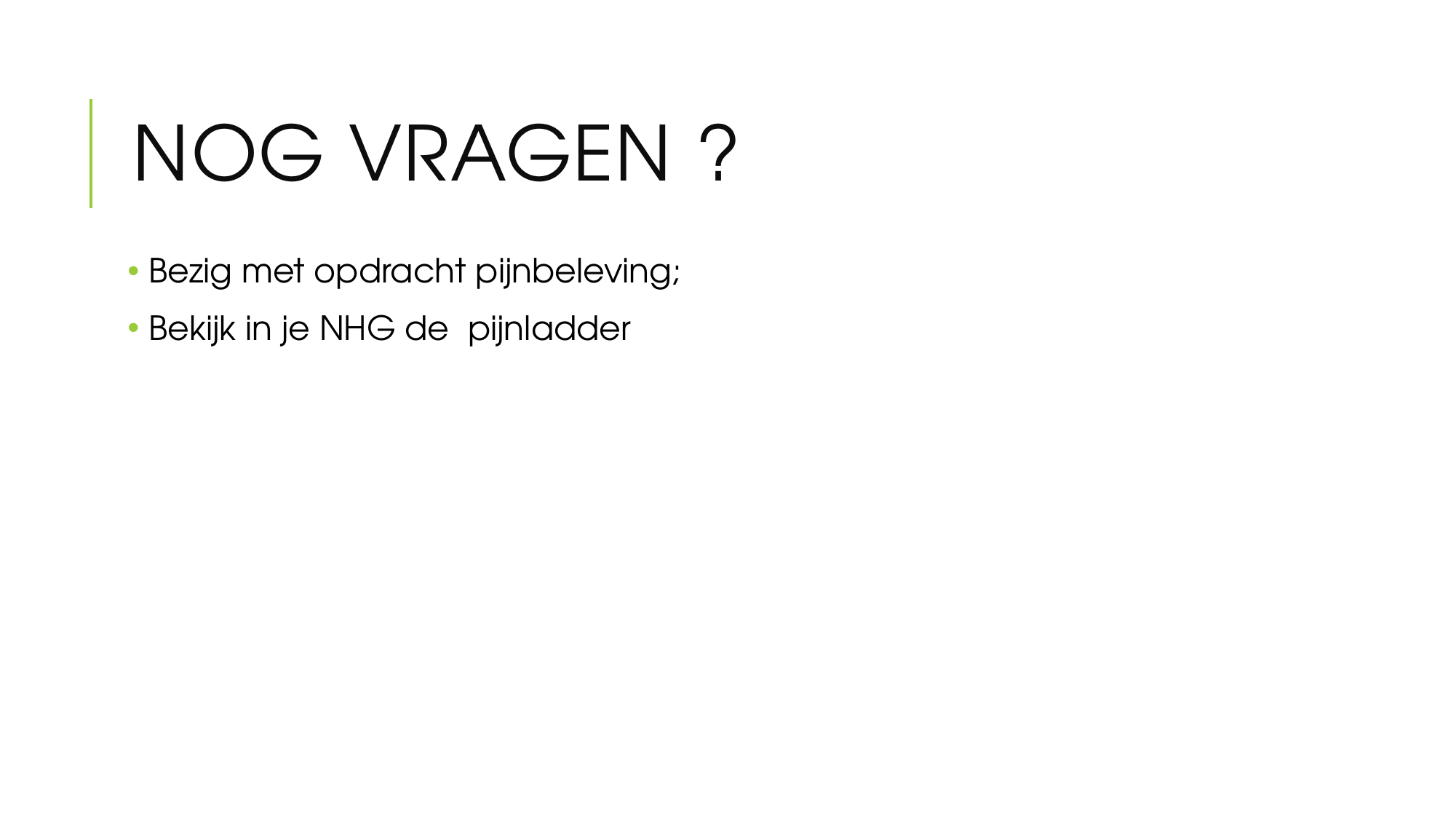

# Nog vragen ?
 Bezig met opdracht pijnbeleving;
 Bekijk in je NHG de  pijnladder